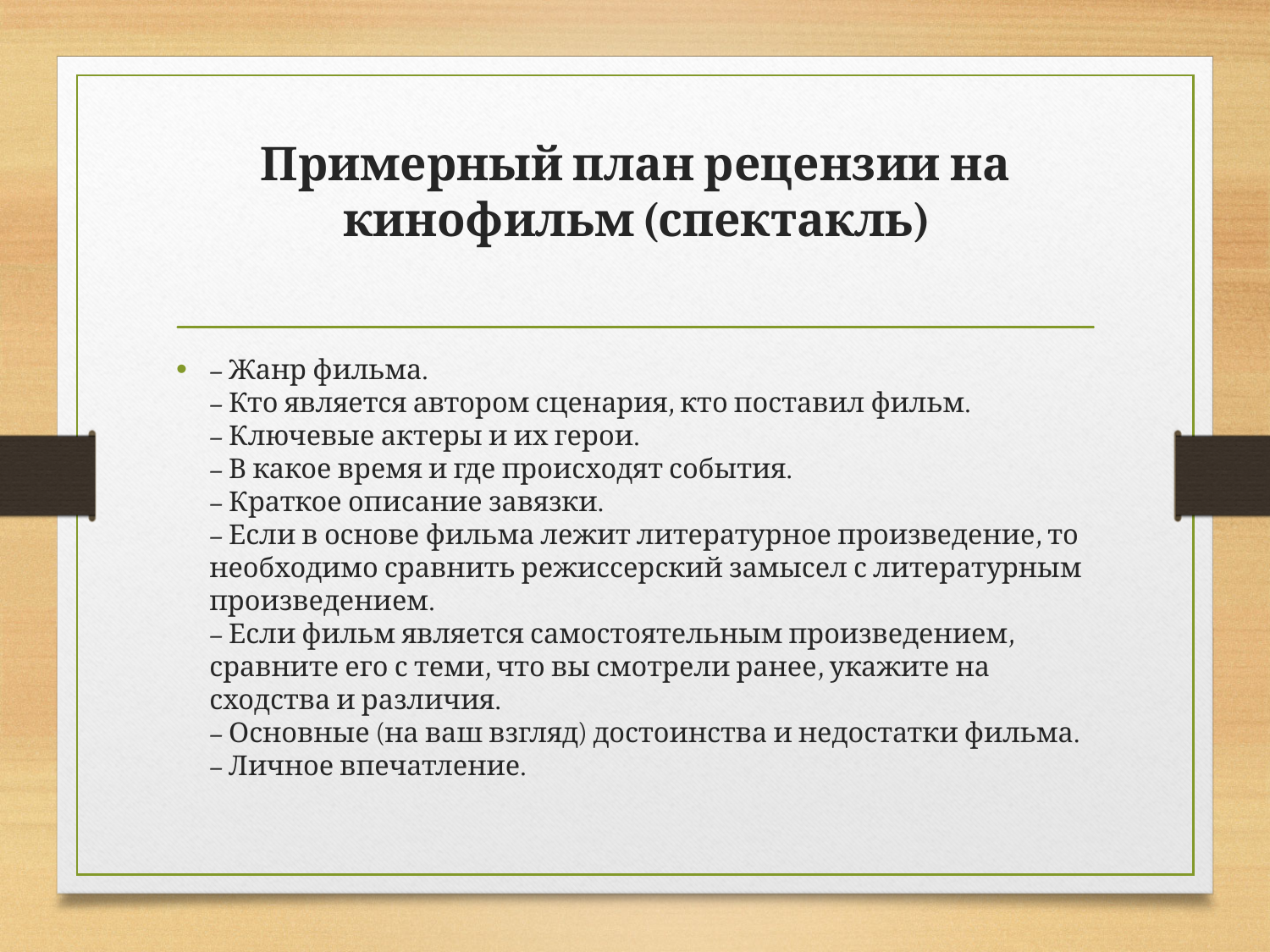

# Примерный план рецензии на кинофильм (спектакль)
– Жанр фильма.
– Кто является автором сценария, кто поставил фильм. 
– Ключевые актеры и их герои.
– В какое время и где происходят события.
– Краткое описание завязки.
– Если в основе фильма лежит литературное произведение, то необходимо сравнить режиссерский замысел с литературным произведением.
– Если фильм является самостоятельным произведением, сравните его с теми, что вы смотрели ранее, укажите на сходства и различия. 
– Основные (на ваш взгляд) достоинства и недостатки фильма. 
– Личное впечатление.